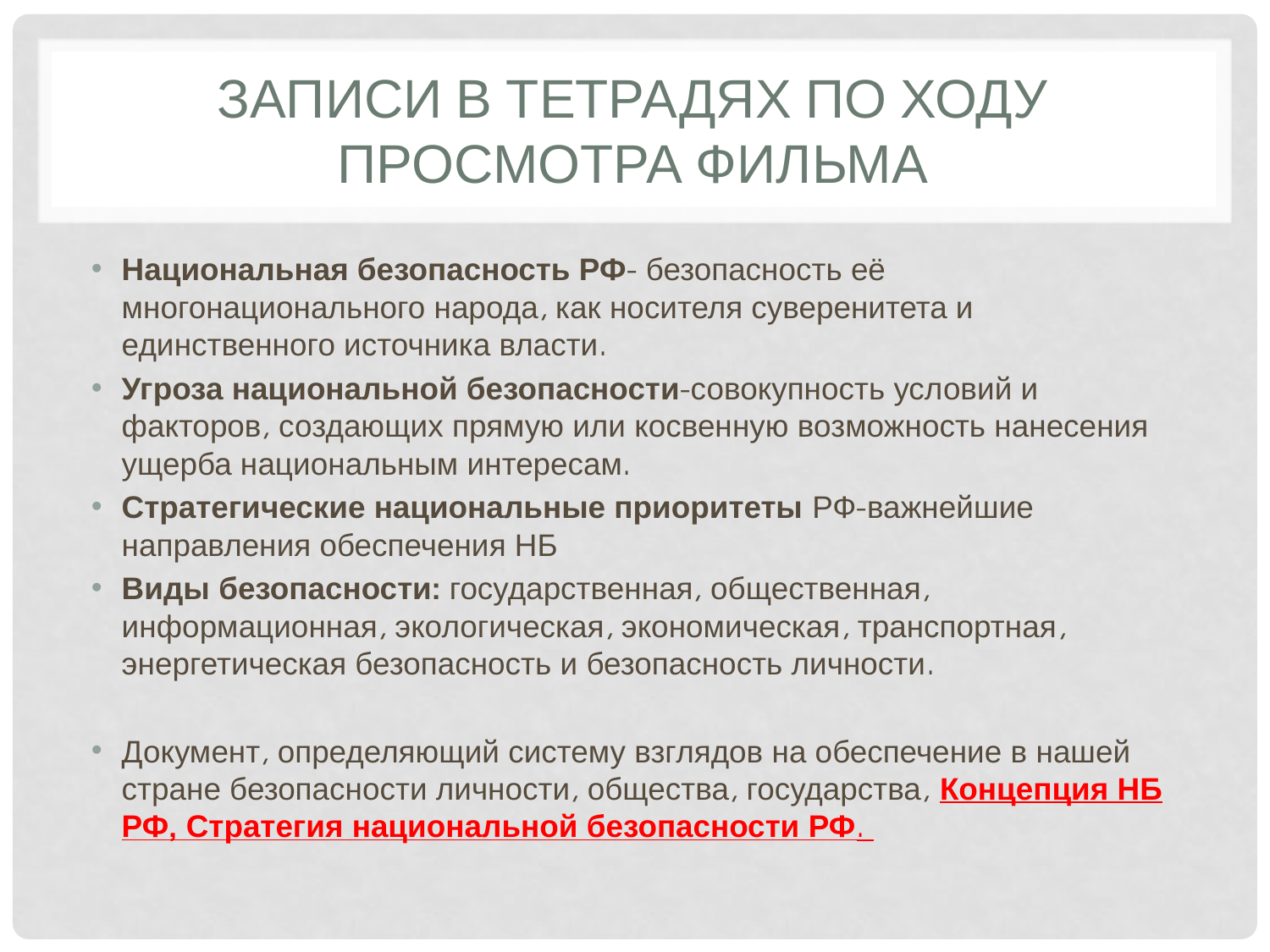

# Записи в тетрадях по ходу просмотра фильма
Национальная безопасность РФ- безопасность её многонационального народа, как носителя суверенитета и единственного источника власти.
Угроза национальной безопасности-совокупность условий и факторов, создающих прямую или косвенную возможность нанесения ущерба национальным интересам.
Стратегические национальные приоритеты РФ-важнейшие направления обеспечения НБ
Виды безопасности: государственная, общественная, информационная, экологическая, экономическая, транспортная, энергетическая безопасность и безопасность личности.

Документ, определяющий систему взглядов на обеспечение в нашей стране безопасности личности, общества, государства, Концепция НБ РФ, Стратегия национальной безопасности РФ.